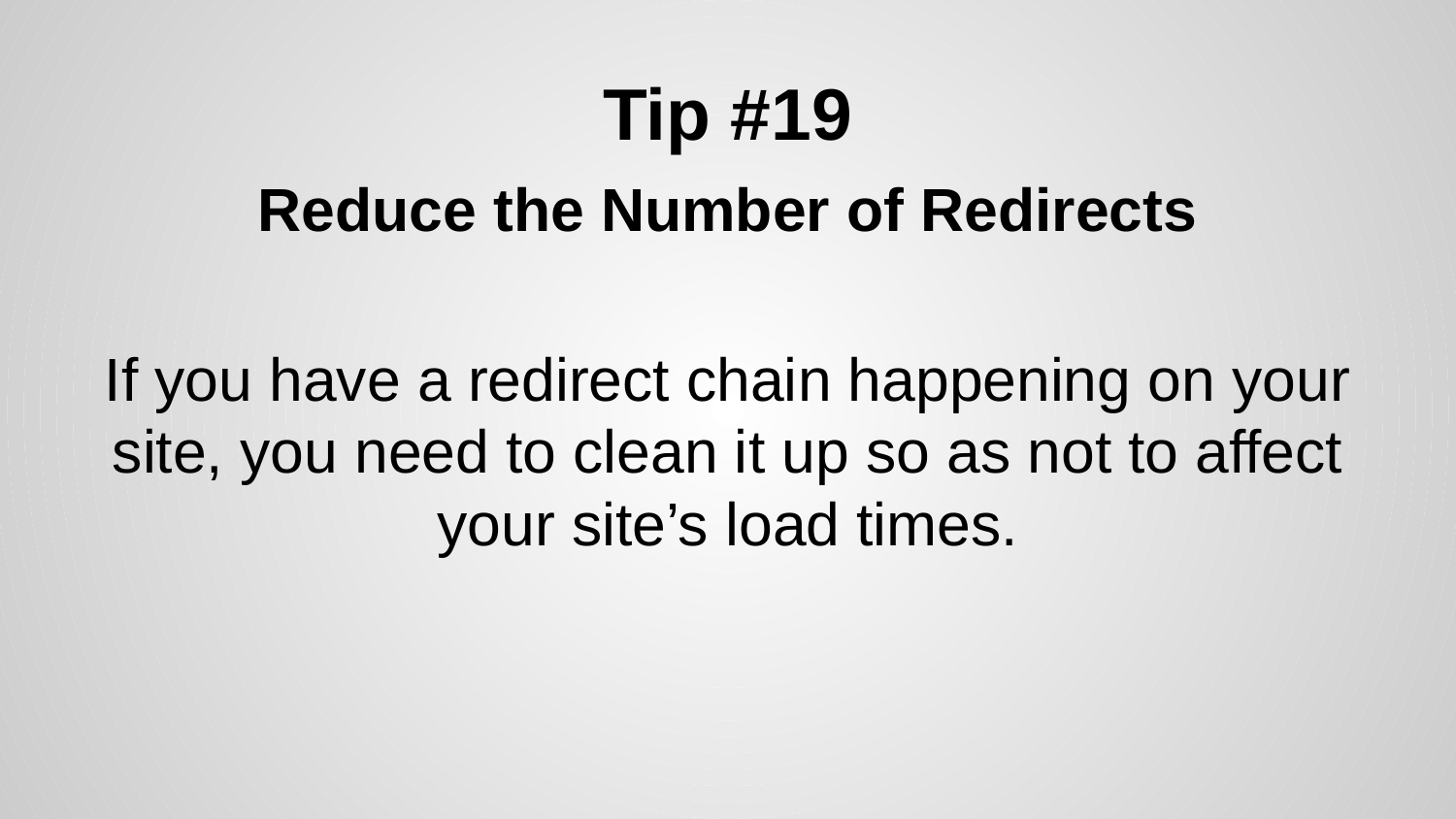

# Tip #19

Reduce the Number of Redirects

If you have a redirect chain happening on your site, you need to clean it up so as not to affect your site’s load times.